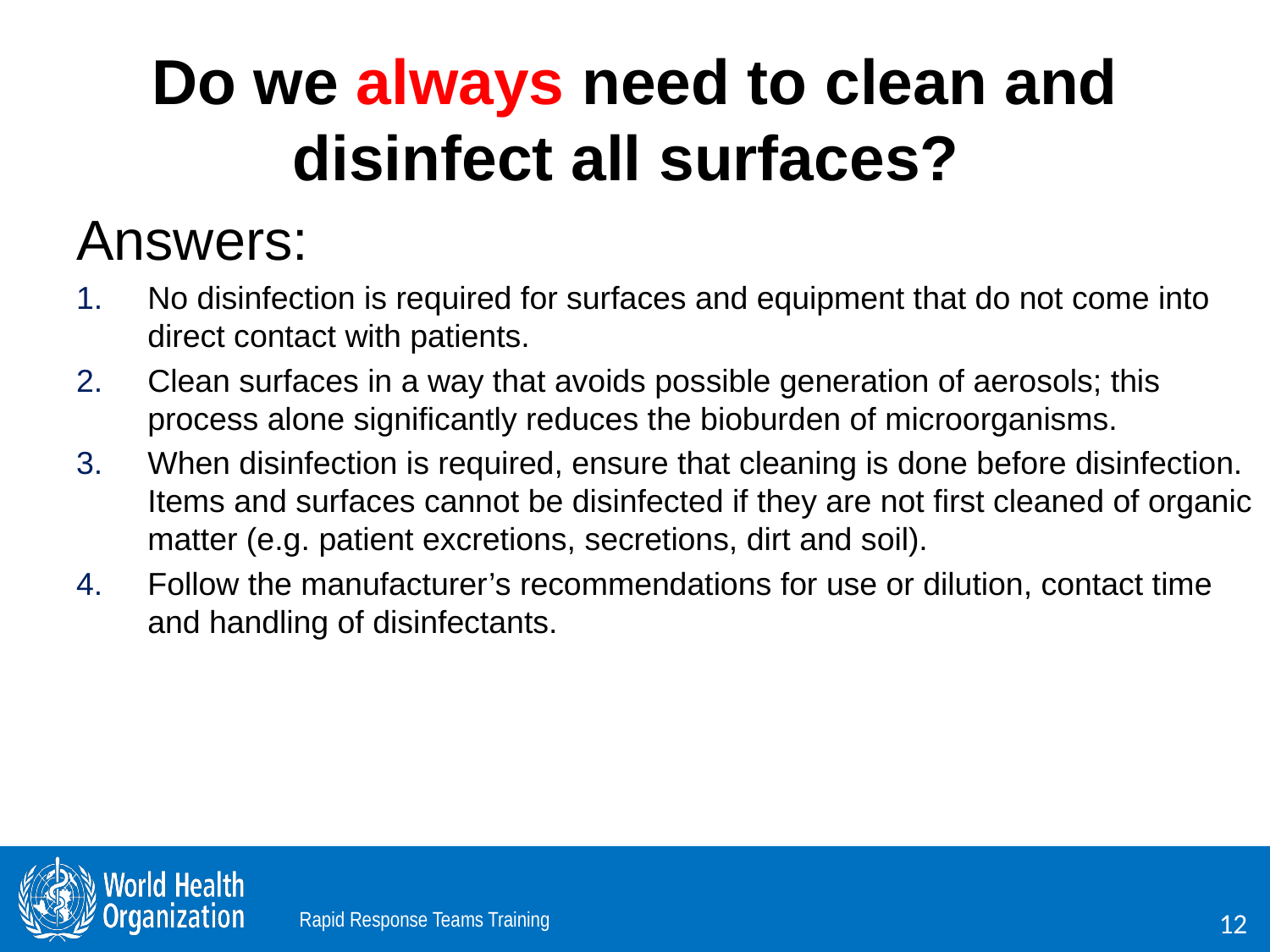

# Do we always need to clean and disinfect all surfaces?

Answers:
No disinfection is required for surfaces and equipment that do not come into direct contact with patients.
Clean surfaces in a way that avoids possible generation of aerosols; this process alone significantly reduces the bioburden of microorganisms.
When disinfection is required, ensure that cleaning is done before disinfection. Items and surfaces cannot be disinfected if they are not first cleaned of organic matter (e.g. patient excretions, secretions, dirt and soil).
Follow the manufacturer’s recommendations for use or dilution, contact time and handling of disinfectants.